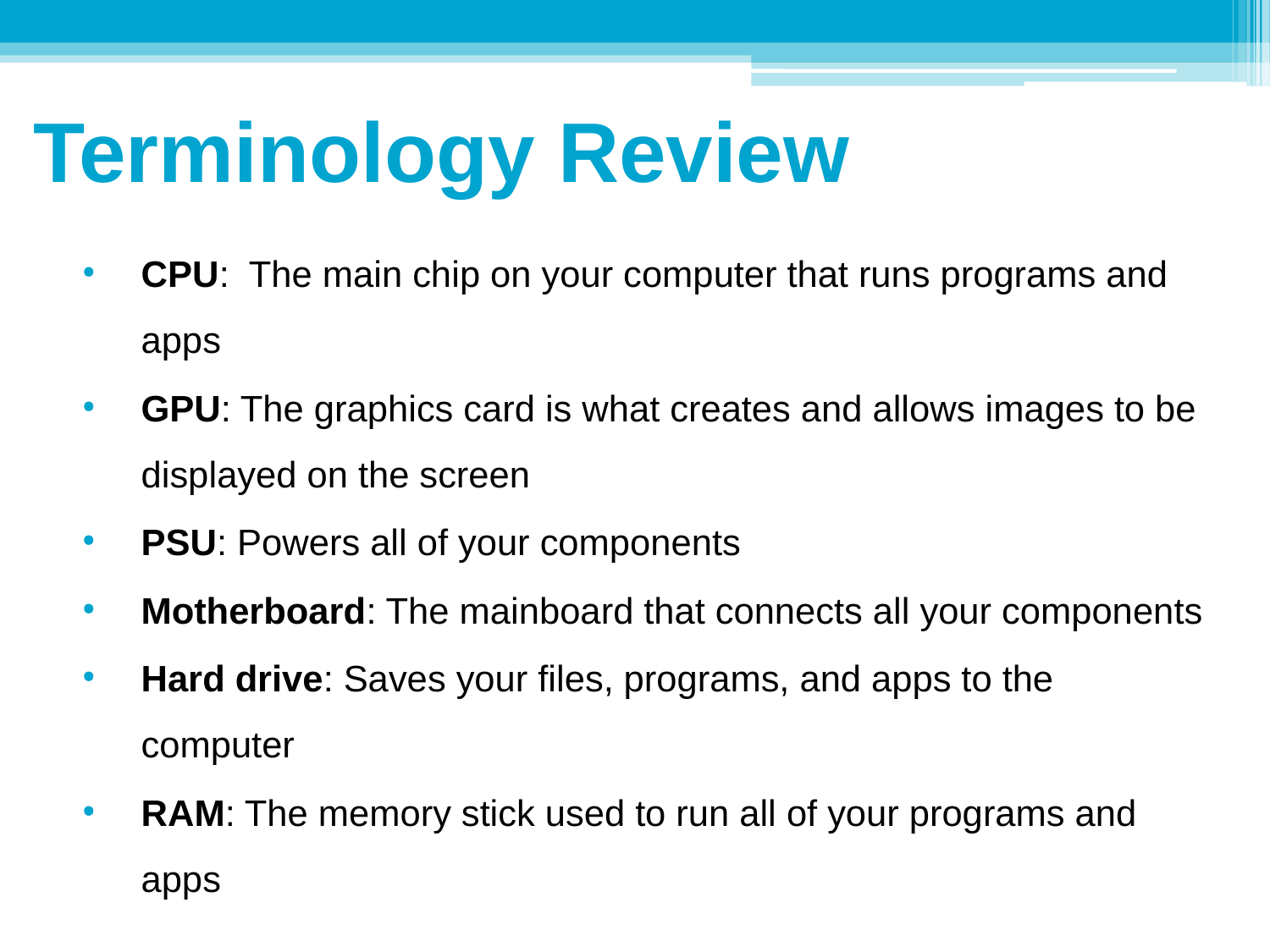

# Terminology Review
CPU:  The main chip on your computer that runs programs and apps
GPU: The graphics card is what creates and allows images to be displayed on the screen
PSU: Powers all of your components
Motherboard: The mainboard that connects all your components
Hard drive: Saves your files, programs, and apps to the computer
RAM: The memory stick used to run all of your programs and apps